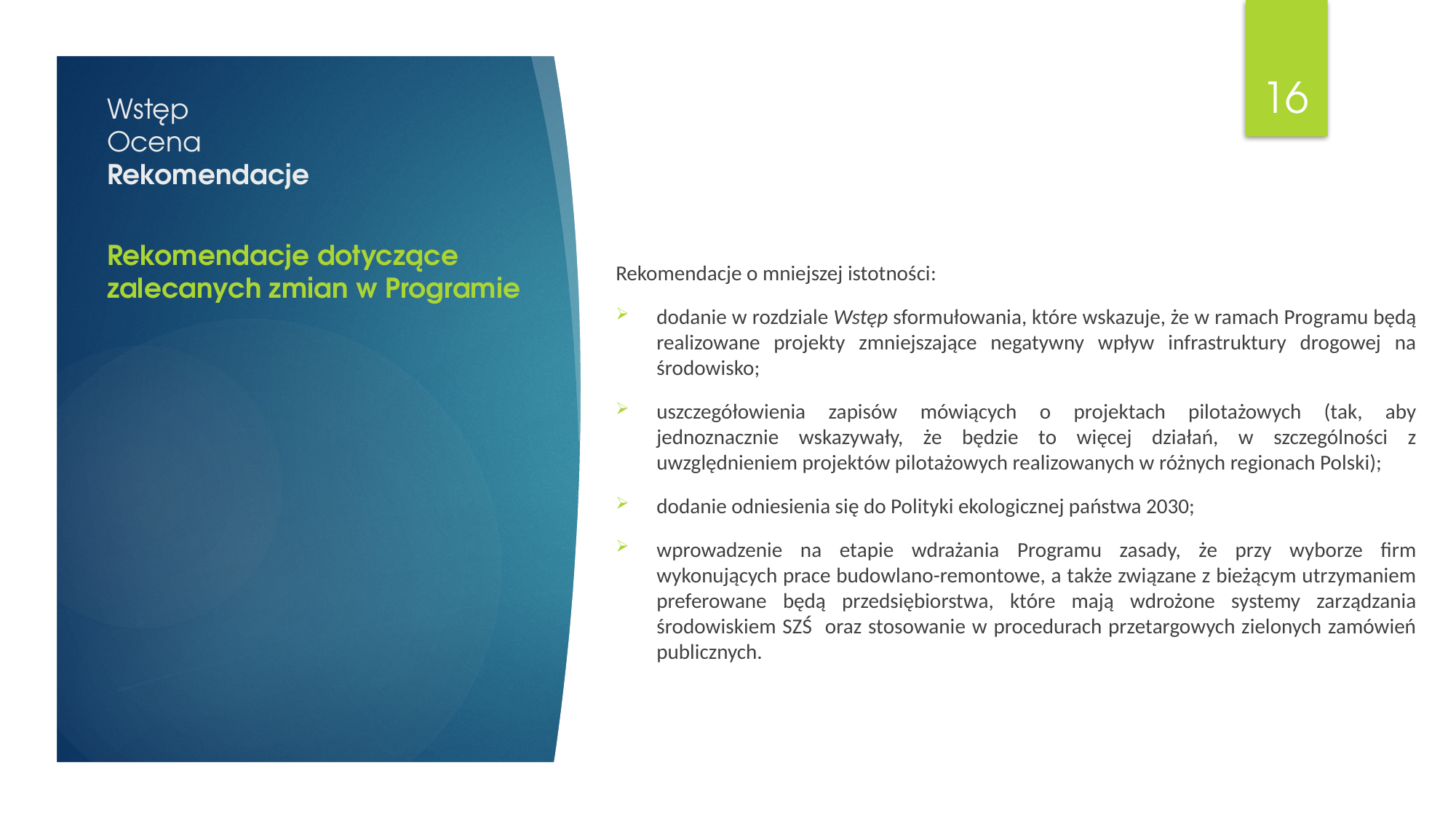

16
Wstęp
Ocena
Rekomendacje

Rekomendacje dotyczące zalecanych zmian w Programie

Rekomendacje o mniejszej istotności:
dodanie w rozdziale Wstęp sformułowania, które wskazuje, że w ramach Programu będą realizowane projekty zmniejszające negatywny wpływ infrastruktury drogowej na środowisko;
uszczegółowienia zapisów mówiących o projektach pilotażowych (tak, aby jednoznacznie wskazywały, że będzie to więcej działań, w szczególności z uwzględnieniem projektów pilotażowych realizowanych w różnych regionach Polski);
dodanie odniesienia się do Polityki ekologicznej państwa 2030;
wprowadzenie na etapie wdrażania Programu zasady, że przy wyborze firm wykonujących prace budowlano-remontowe, a także związane z bieżącym utrzymaniem preferowane będą przedsiębiorstwa, które mają wdrożone systemy zarządzania środowiskiem SZŚ  oraz stosowanie w procedurach przetargowych zielonych zamówień publicznych.